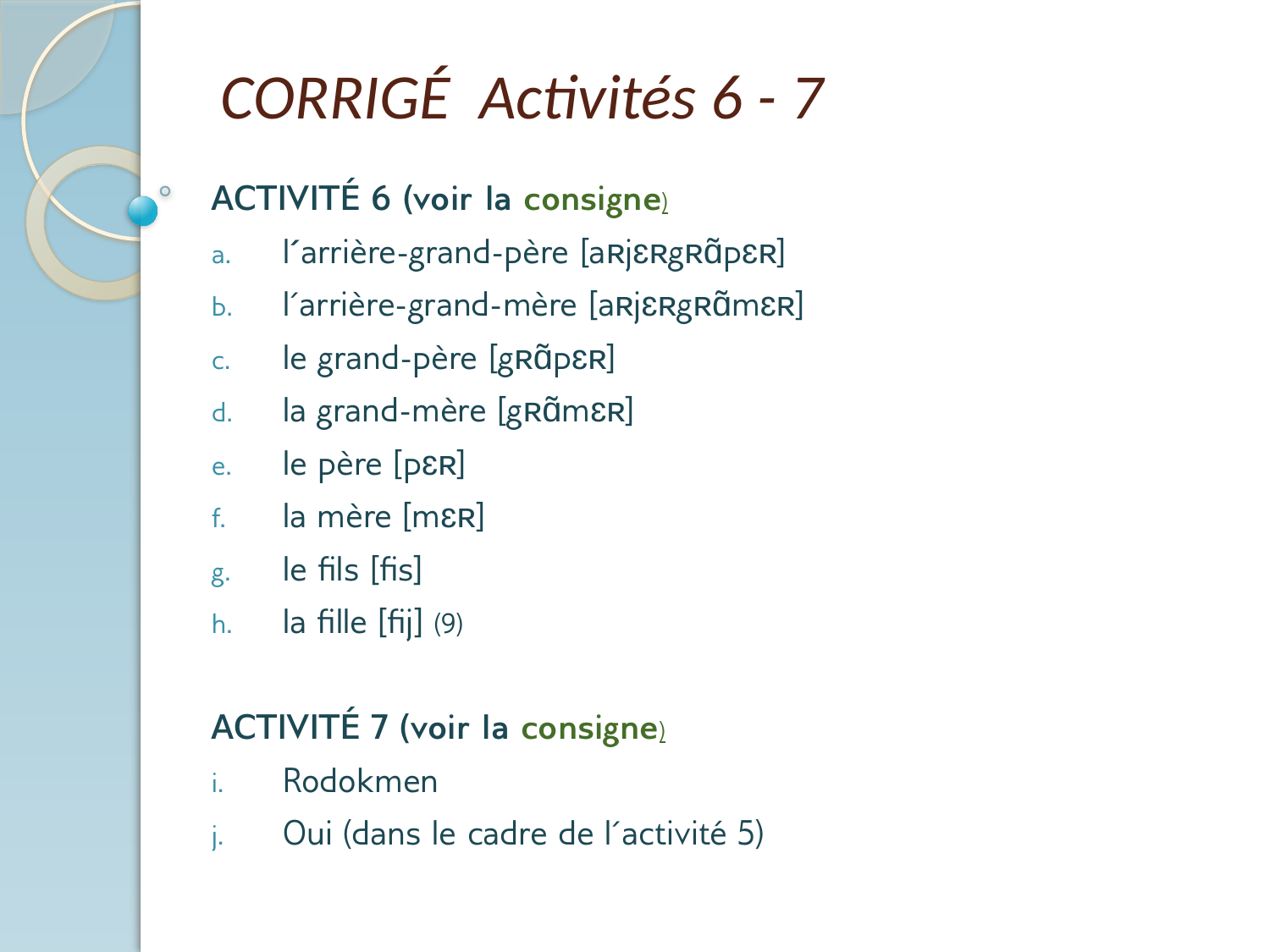

# CORRIGÉ  Activités 6 - 7
ACTIVITÉ 6 (voir la consigne)
l´arrière-grand-père [aʀjɛʀgʀɑ̃pɛʀ]
l´arrière-grand-mère [aʀjɛʀgʀɑ̃mɛʀ]
le grand-père [gʀɑ̃pɛʀ]
la grand-mère [gʀɑ̃mɛʀ]
le père [pɛʀ]
la mère [mɛʀ]
le fils [fis]
la fille [fij] (9)

ACTIVITÉ 7 (voir la consigne)
Rodokmen
Oui (dans le cadre de l´activité 5)